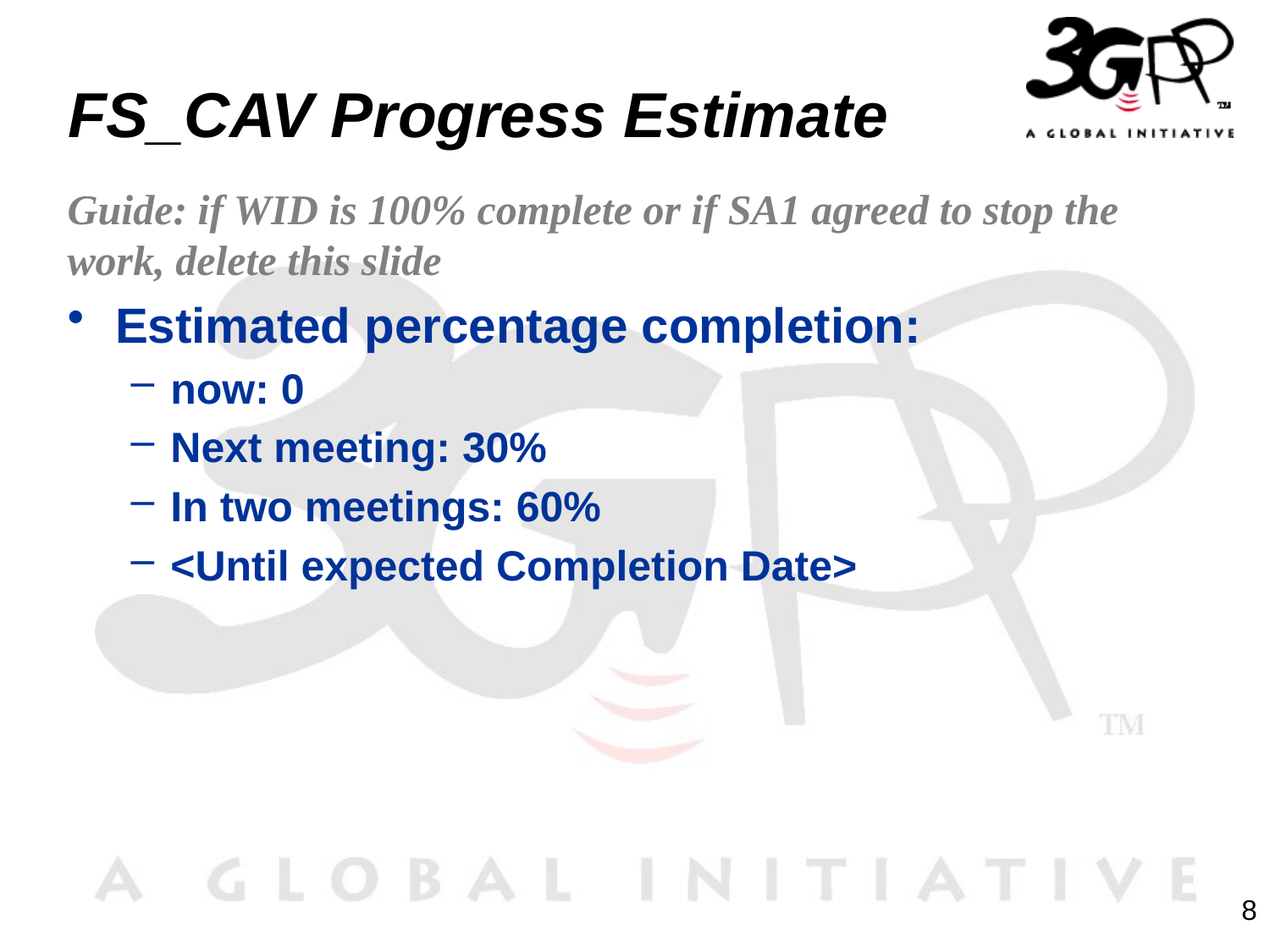

# FS_CAV Progress Estimate
Guide: if WID is 100% complete or if SA1 agreed to stop the work, delete this slide
Estimated percentage completion:
now: 0
Next meeting: 30%
In two meetings: 60%
<Until expected Completion Date>
8